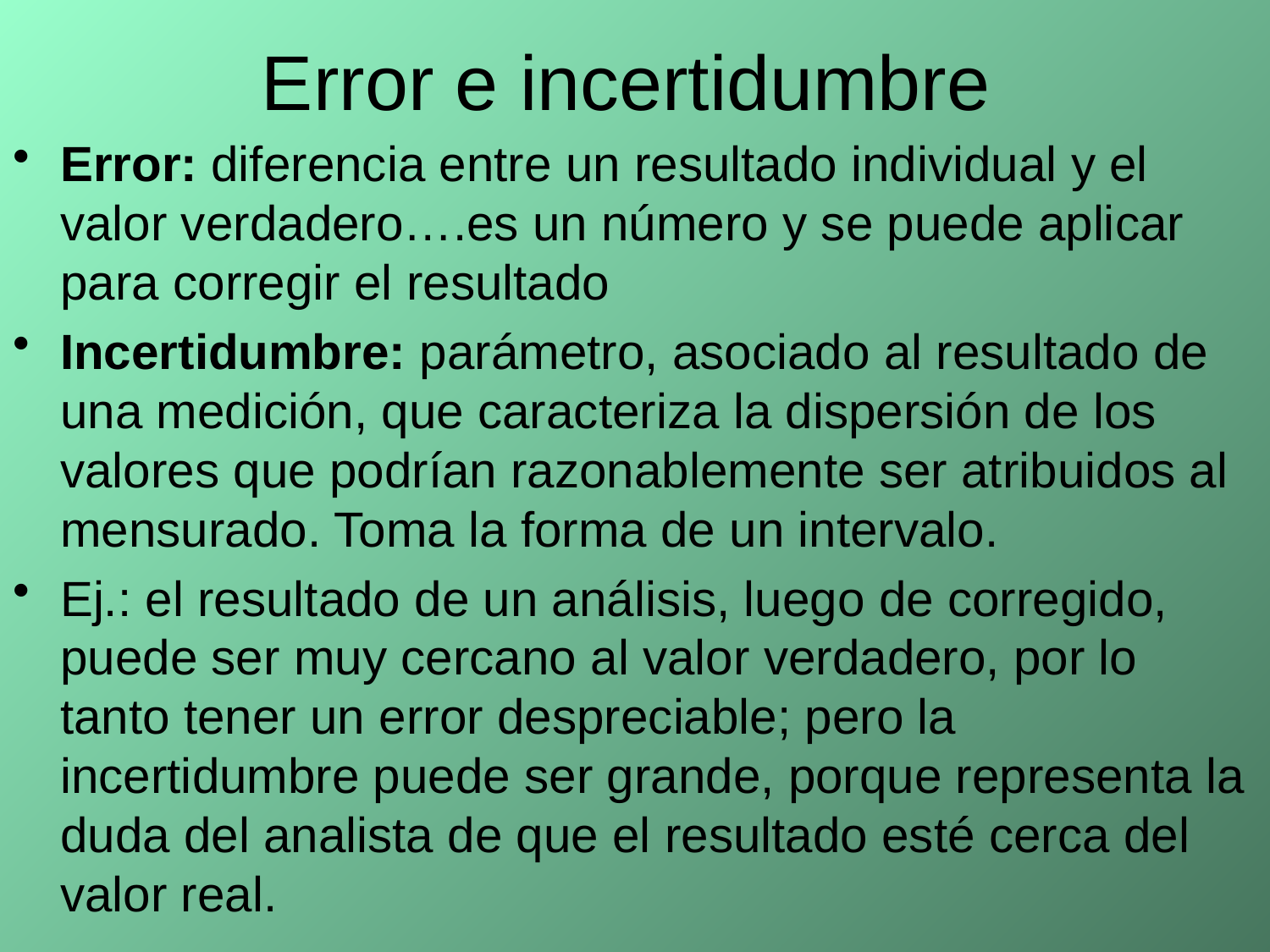

# Error e incertidumbre
Error: diferencia entre un resultado individual y el valor verdadero….es un número y se puede aplicar para corregir el resultado
Incertidumbre: parámetro, asociado al resultado de una medición, que caracteriza la dispersión de los valores que podrían razonablemente ser atribuidos al mensurado. Toma la forma de un intervalo.
Ej.: el resultado de un análisis, luego de corregido, puede ser muy cercano al valor verdadero, por lo tanto tener un error despreciable; pero la incertidumbre puede ser grande, porque representa la duda del analista de que el resultado esté cerca del valor real.